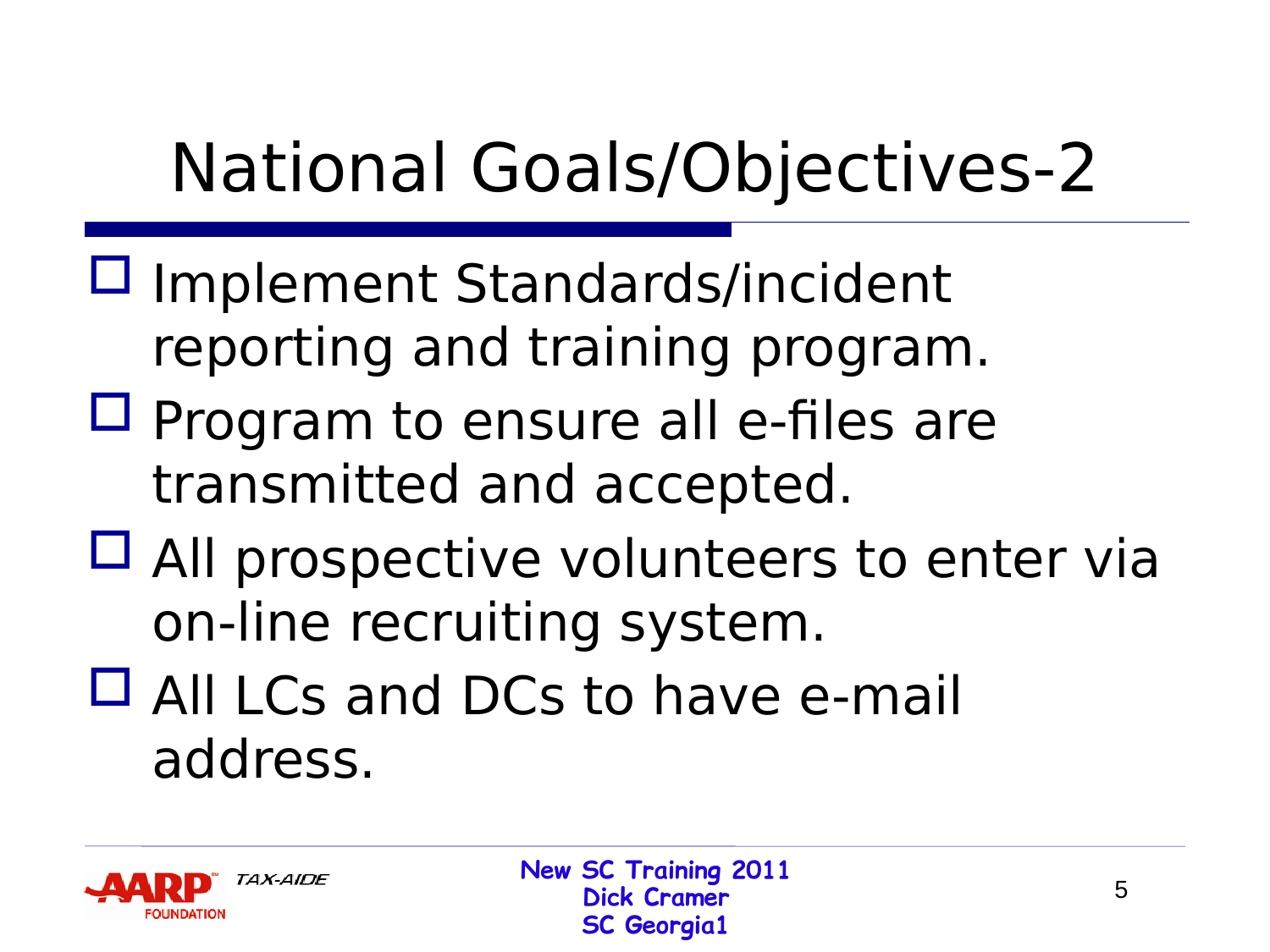

# National Goals/Objectives-2
Implement Standards/incident reporting and training program.
Program to ensure all e-files are transmitted and accepted.
All prospective volunteers to enter via on-line recruiting system.
All LCs and DCs to have e-mail address.